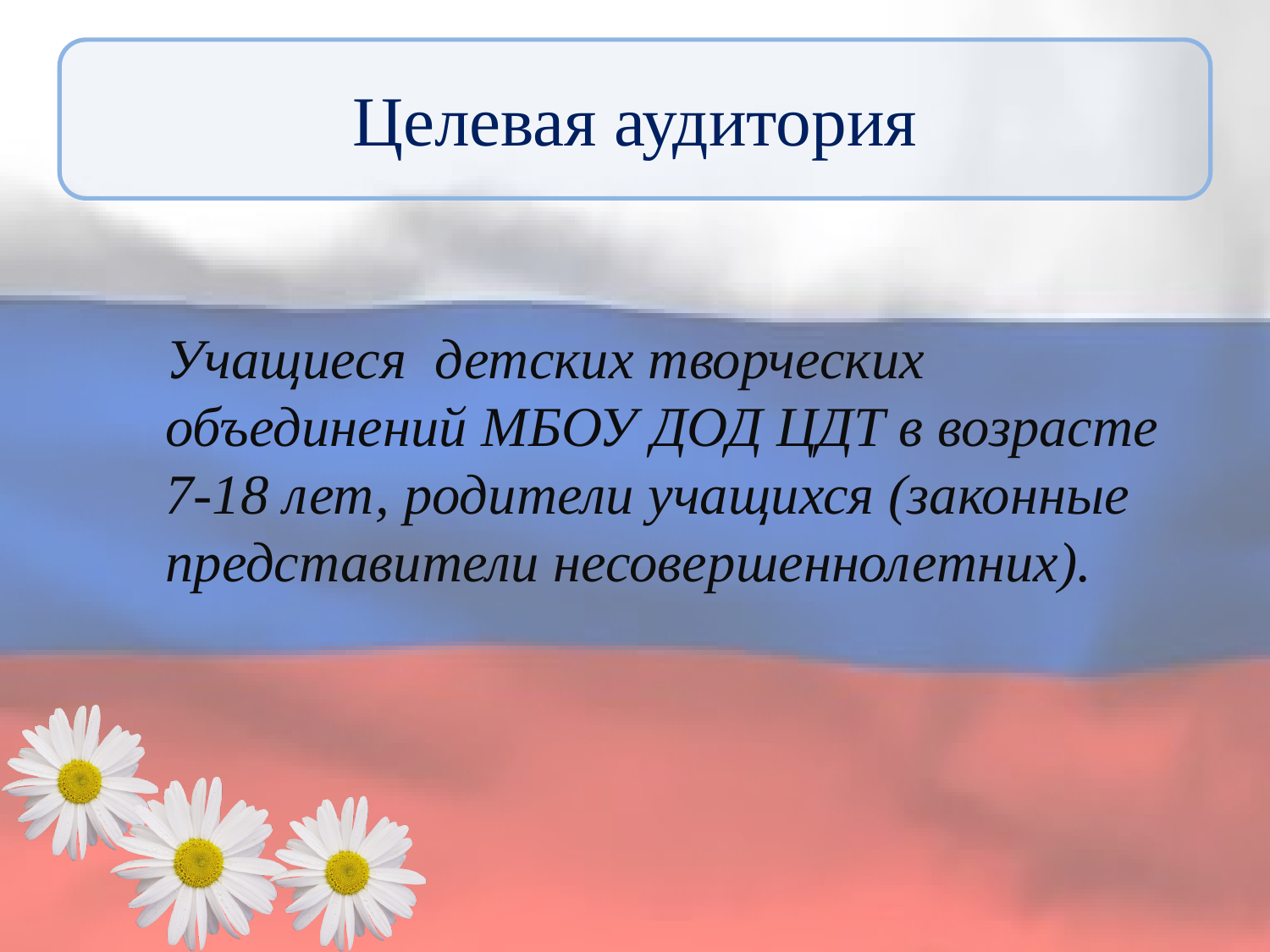

# Целевая аудитория
    Учащиеся  детских творческих объединений МБОУ ДОД ЦДТ в возрасте 7-18 лет, родители учащихся (законные представители несовершеннолетних).